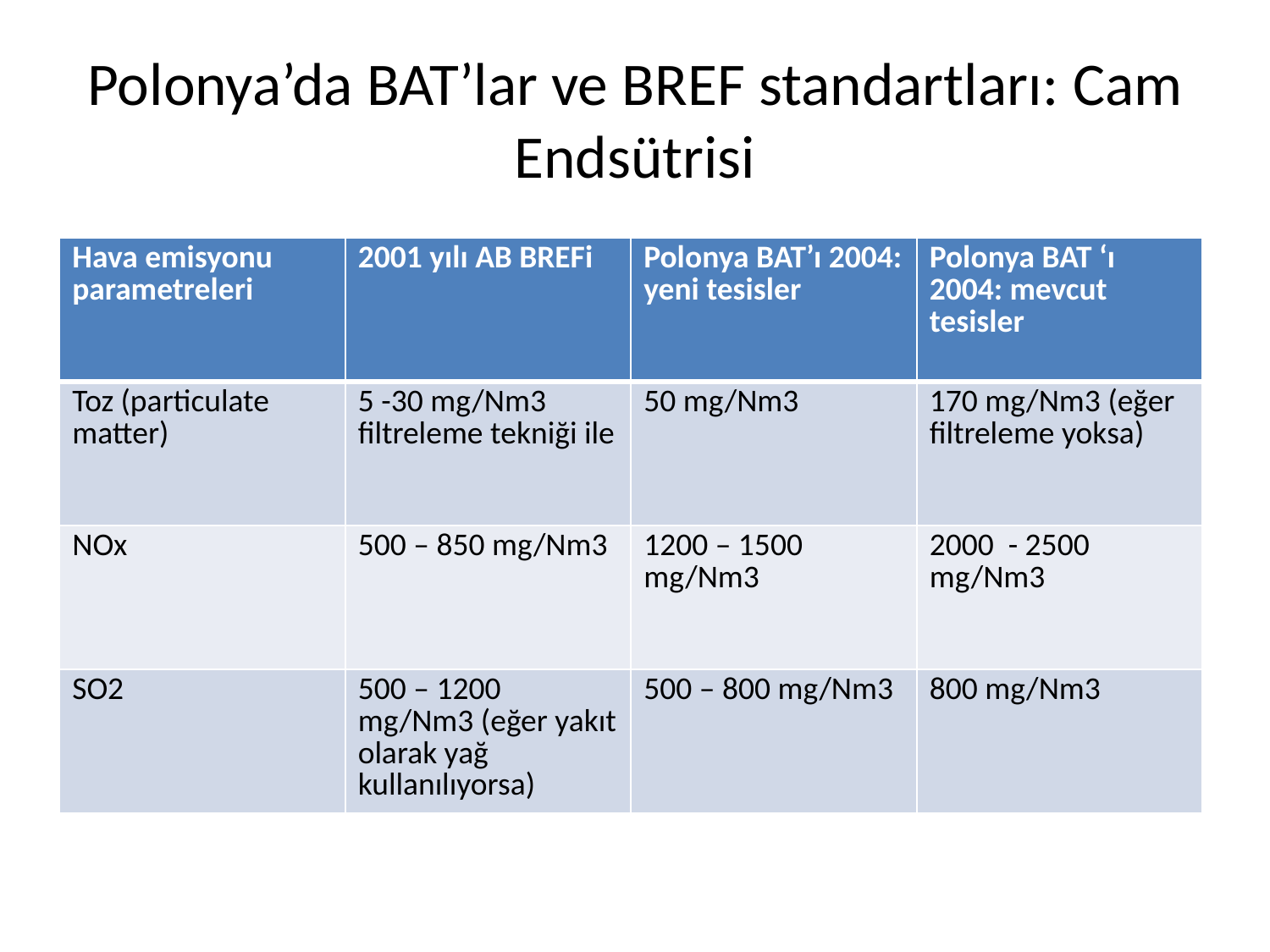

# Polonya’da BAT’lar ve BREF standartları: Cam Endsütrisi
| Hava emisyonu parametreleri | 2001 yılı AB BREFi | Polonya BAT’ı 2004: yeni tesisler | Polonya BAT ‘ı 2004: mevcut tesisler |
| --- | --- | --- | --- |
| Toz (particulate matter) | 5 -30 mg/Nm3 filtreleme tekniği ile | 50 mg/Nm3 | 170 mg/Nm3 (eğer filtreleme yoksa) |
| NOx | 500 – 850 mg/Nm3 | 1200 – 1500 mg/Nm3 | 2000 - 2500 mg/Nm3 |
| SO2 | 500 – 1200 mg/Nm3 (eğer yakıt olarak yağ kullanılıyorsa) | 500 – 800 mg/Nm3 | 800 mg/Nm3 |